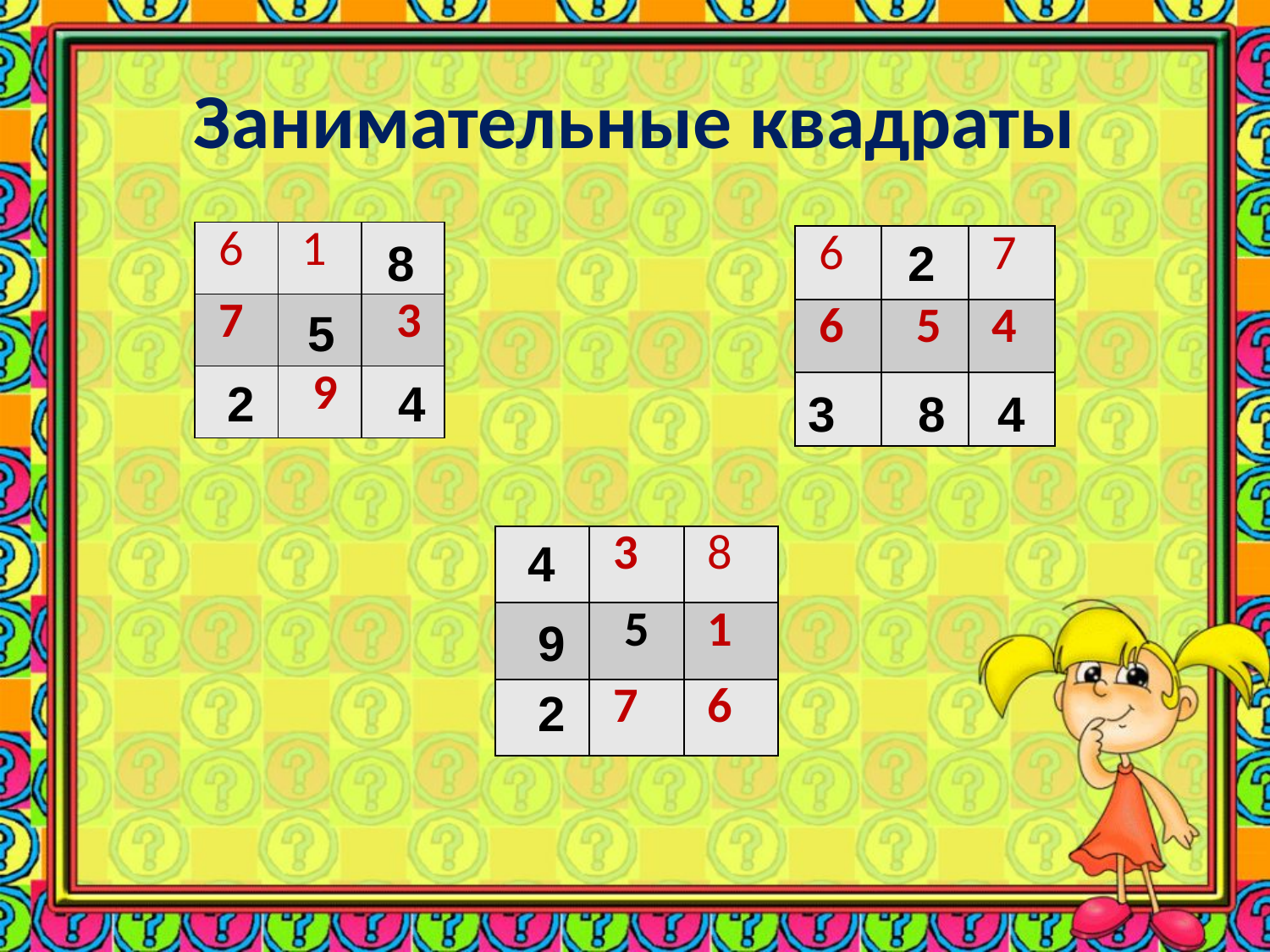

# Занимательные квадраты
| 6 | 1 |  |
| --- | --- | --- |
| 7 |  | 3 |
|  | 9 |  |
8
| 6 |  | 7 |
| --- | --- | --- |
| 6 | 5 | 4 |
|  |  |  |
2
5
2
4
3
8
4
|  | 3 | 8 |
| --- | --- | --- |
|  | 5 | 1 |
|  | 7 | 6 |
4
9
2